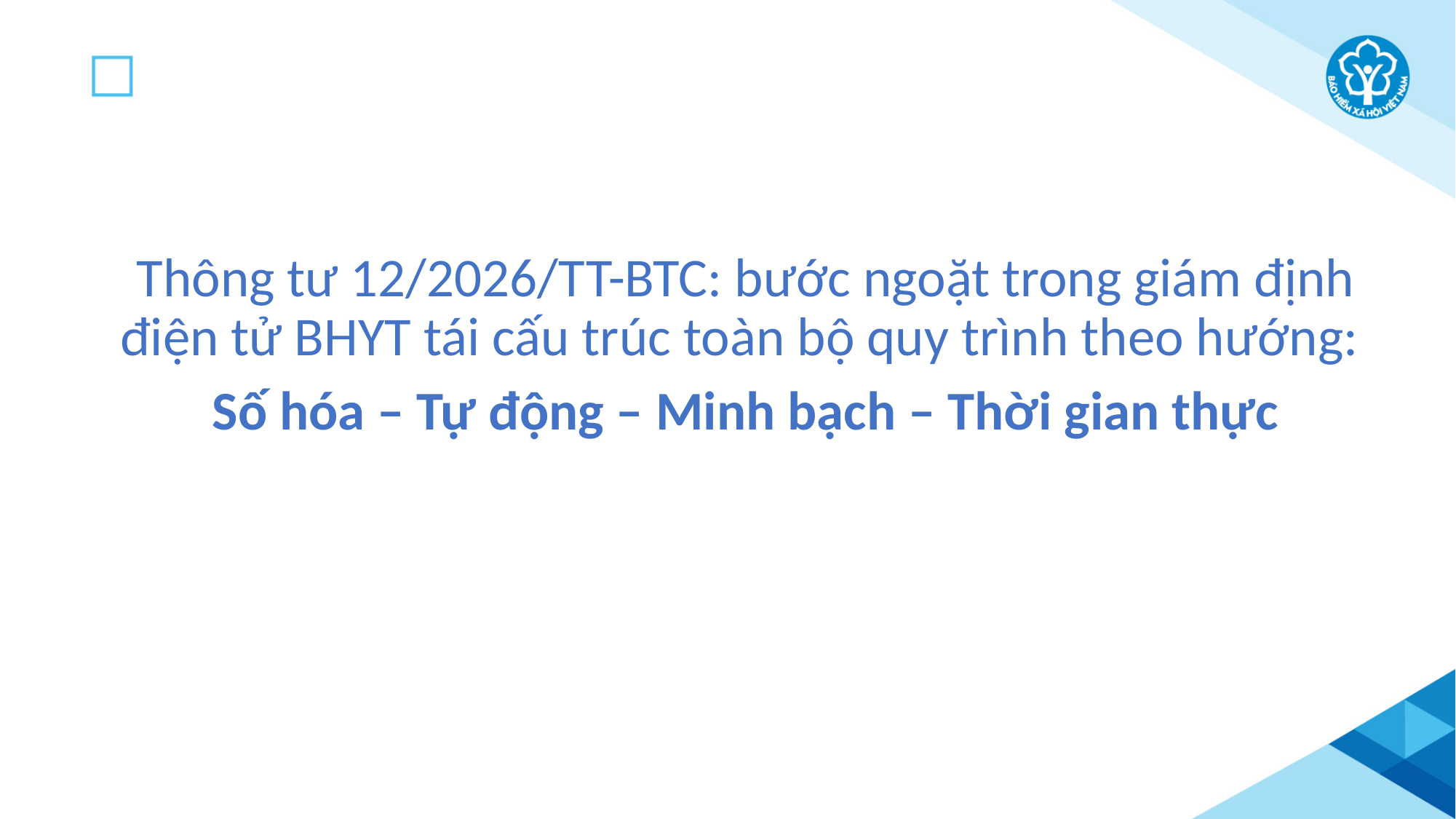

Thông tư 12/2026/TT-BTC: bước ngoặt trong giám định điện tử BHYT tái cấu trúc toàn bộ quy trình theo hướng:
Số hóa – Tự động – Minh bạch – Thời gian thực